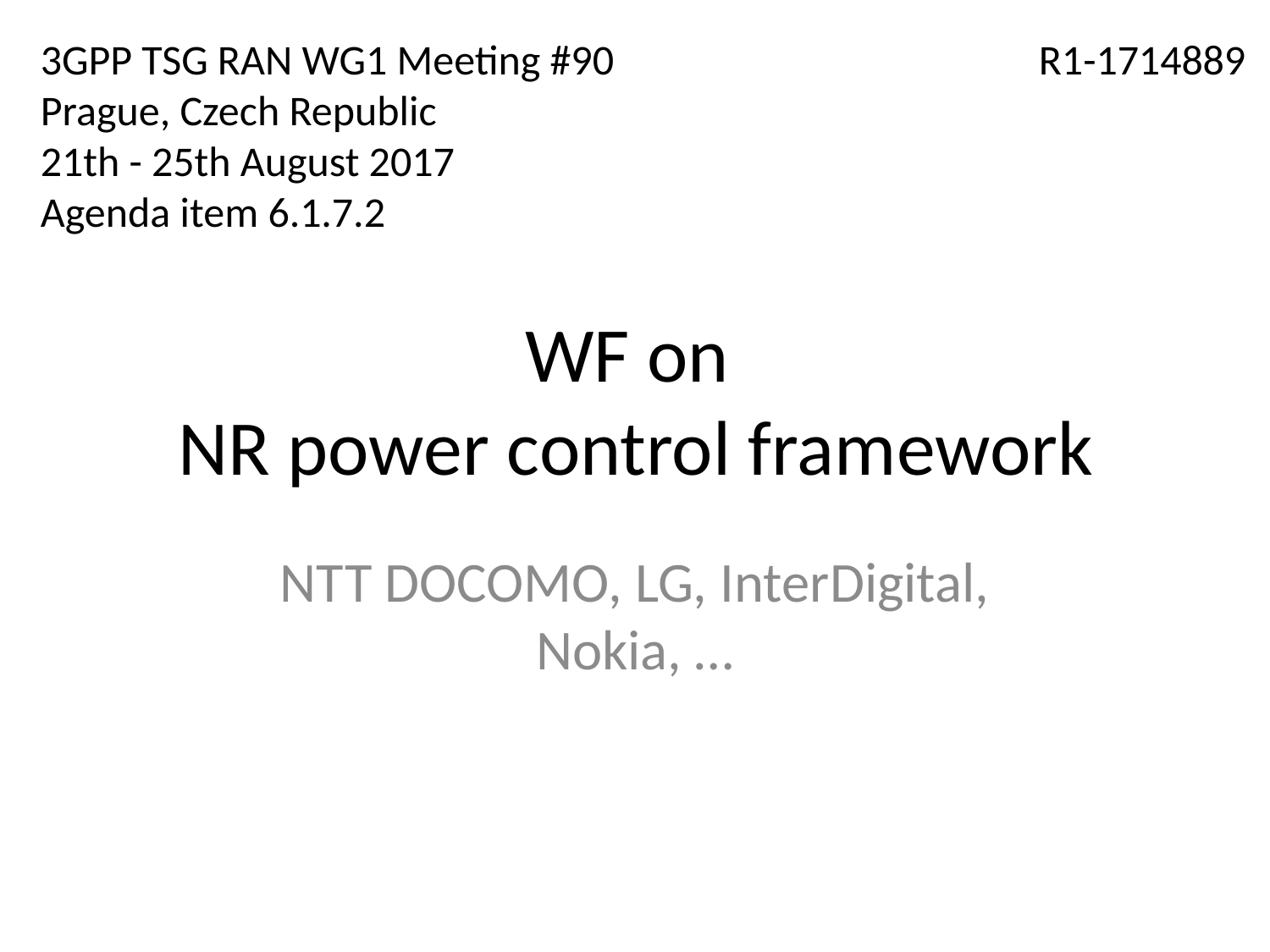

3GPP TSG RAN WG1 Meeting #90
Prague, Czech Republic
21th - 25th August 2017
Agenda item 6.1.7.2
R1-1714889
# WF on NR power control framework
NTT DOCOMO, LG, InterDigital, Nokia, …